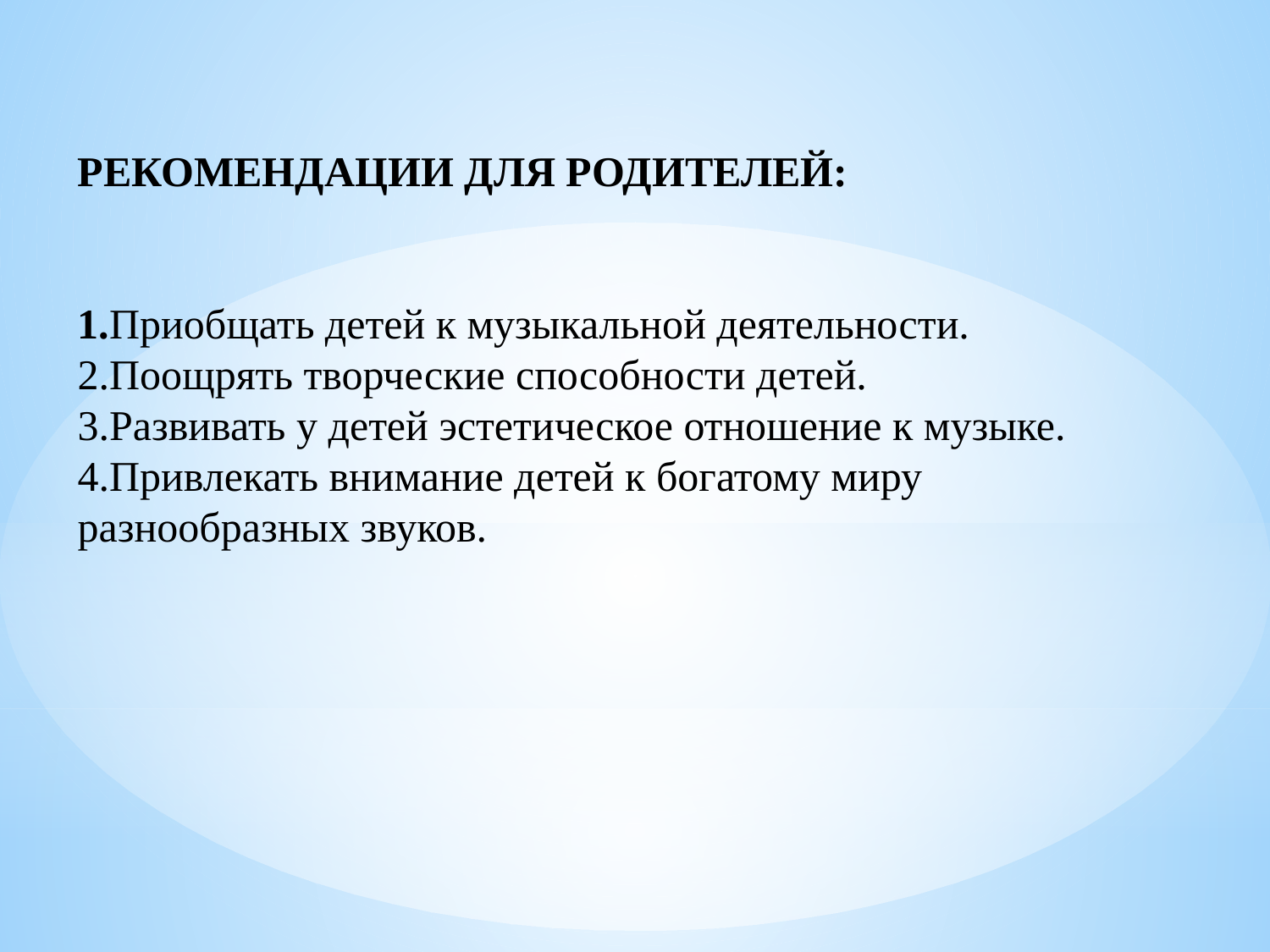

# РЕКОМЕНДАЦИИ ДЛЯ РОДИТЕЛЕЙ: 1.Приобщать детей к музыкальной деятельности. 2.Поощрять творческие способности детей. 3.Развивать у детей эстетическое отношение к музыке. 4.Привлекать внимание детей к богатому миру разнообразных звуков.